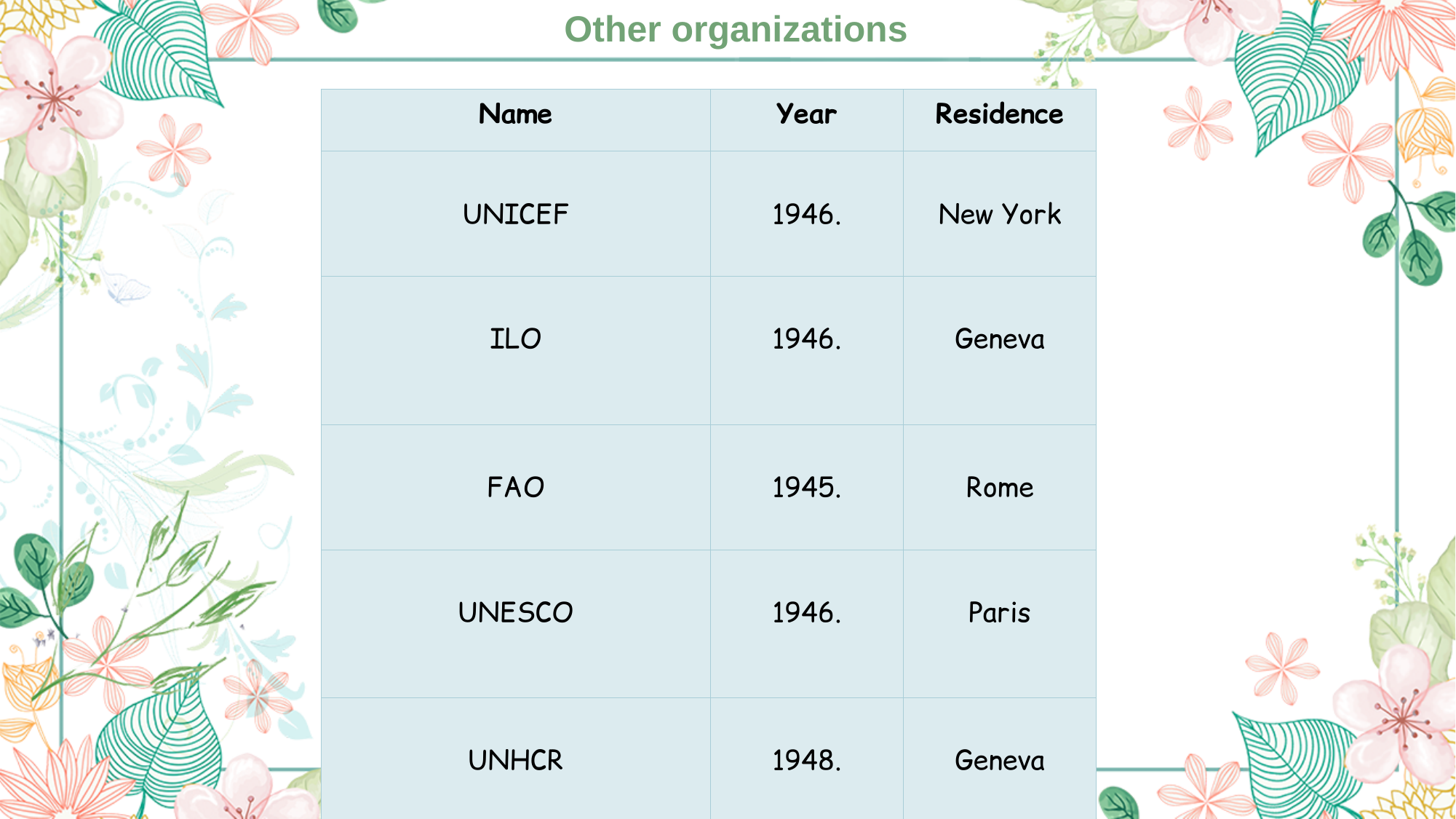

Other organizations
| Name | Year | Residence |
| --- | --- | --- |
| UNICEF | 1946. | New York |
| ILO | 1946. | Geneva |
| FAO | 1945. | Rome |
| UNESCO | 1946. | Paris |
| UNHCR | 1948. | Geneva |